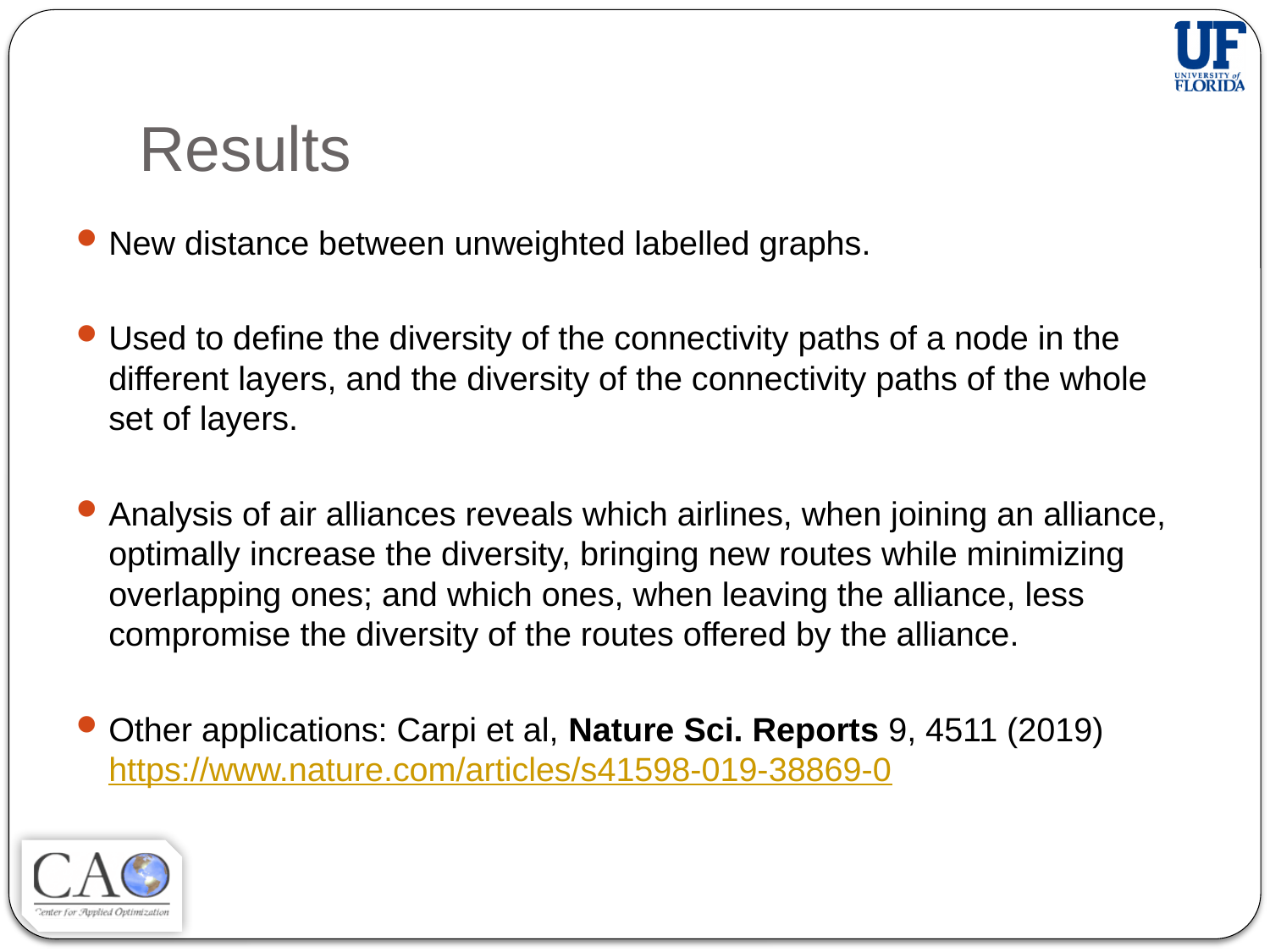

# Results

New distance between unweighted labelled graphs.

Used to define the diversity of the connectivity paths of a node in the different layers, and the diversity of the connectivity paths of the whole set of layers.

Analysis of air alliances reveals which airlines, when joining an alliance, optimally increase the diversity, bringing new routes while minimizing overlapping ones; and which ones, when leaving the alliance, less compromise the diversity of the routes offered by the alliance.

Other applications: Carpi et al, Nature Sci. Reports 9, 4511 (2019) https://www.nature.com/articles/s41598-019-38869-0